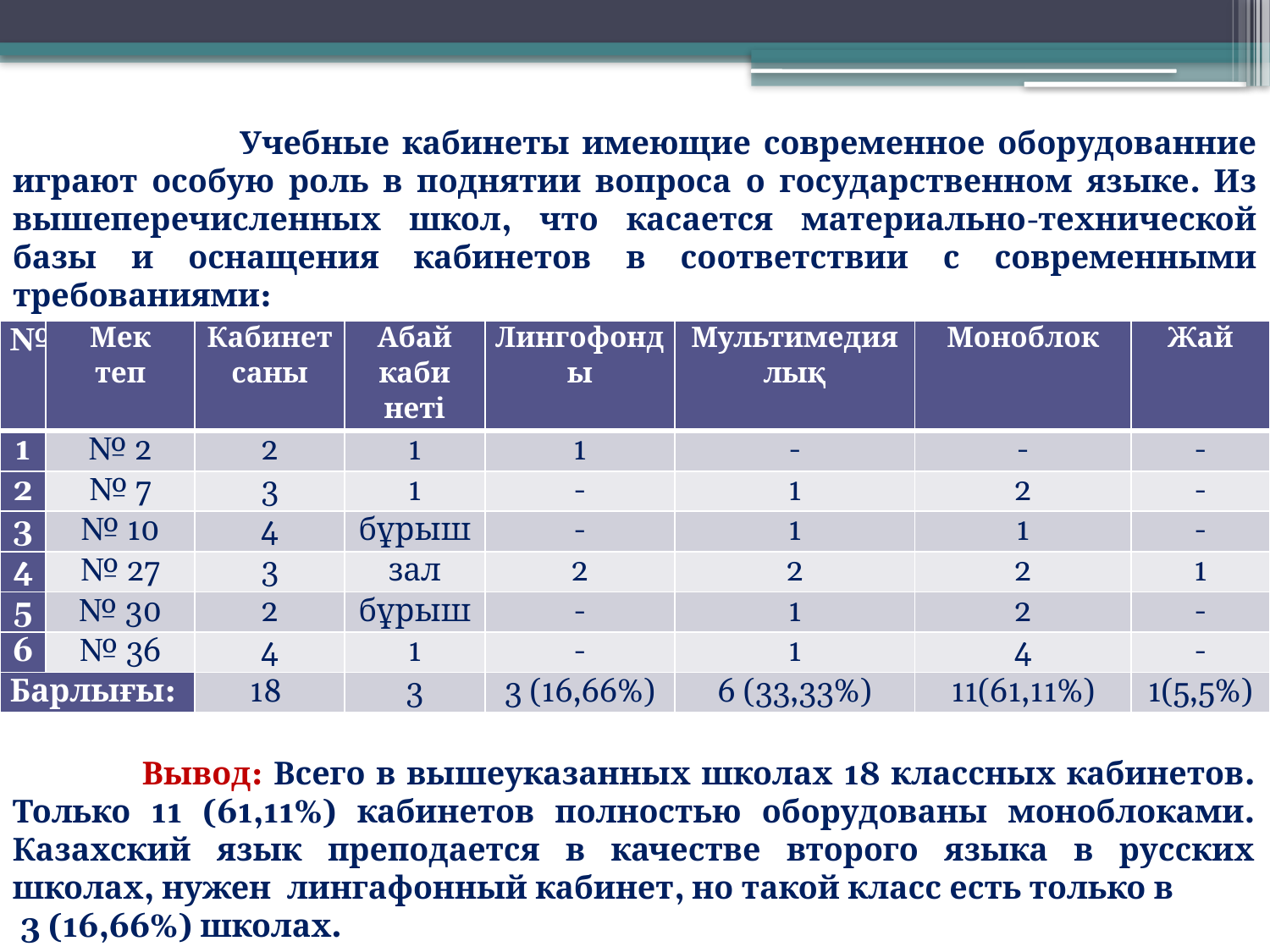

Учебные кабинеты имеющие современное оборудованние играют особую роль в поднятии вопроса о государственном языке. Из вышеперечисленных школ, что касается материально-технической базы и оснащения кабинетов в соответствии с современными требованиями:
| № | Мек теп | Кабинет саны | Абай каби неті | Лингофонды | Мультимедиялық | Моноблок | Жай |
| --- | --- | --- | --- | --- | --- | --- | --- |
| 1 | № 2 | 2 | 1 | 1 | - | - | - |
| 2 | № 7 | 3 | 1 | - | 1 | 2 | - |
| 3 | № 10 | 4 | бұрыш | - | 1 | 1 | - |
| 4 | № 27 | 3 | зал | 2 | 2 | 2 | 1 |
| 5 | № 30 | 2 | бұрыш | - | 1 | 2 | - |
| 6 | № 36 | 4 | 1 | - | 1 | 4 | - |
| Барлығы: |  | 18 | 3 | 3 (16,66%) | 6 (33,33%) | 11(61,11%) | 1(5,5%) |
            Вывод: Всего в вышеуказанных школах 18 классных кабинетов. Только 11 (61,11%) кабинетов полностью оборудованы моноблоками. Казахский язык преподается в качестве второго языка в русских школах, нужен  лингафонный кабинет, но такой класс есть только в
 3 (16,66%) школах.